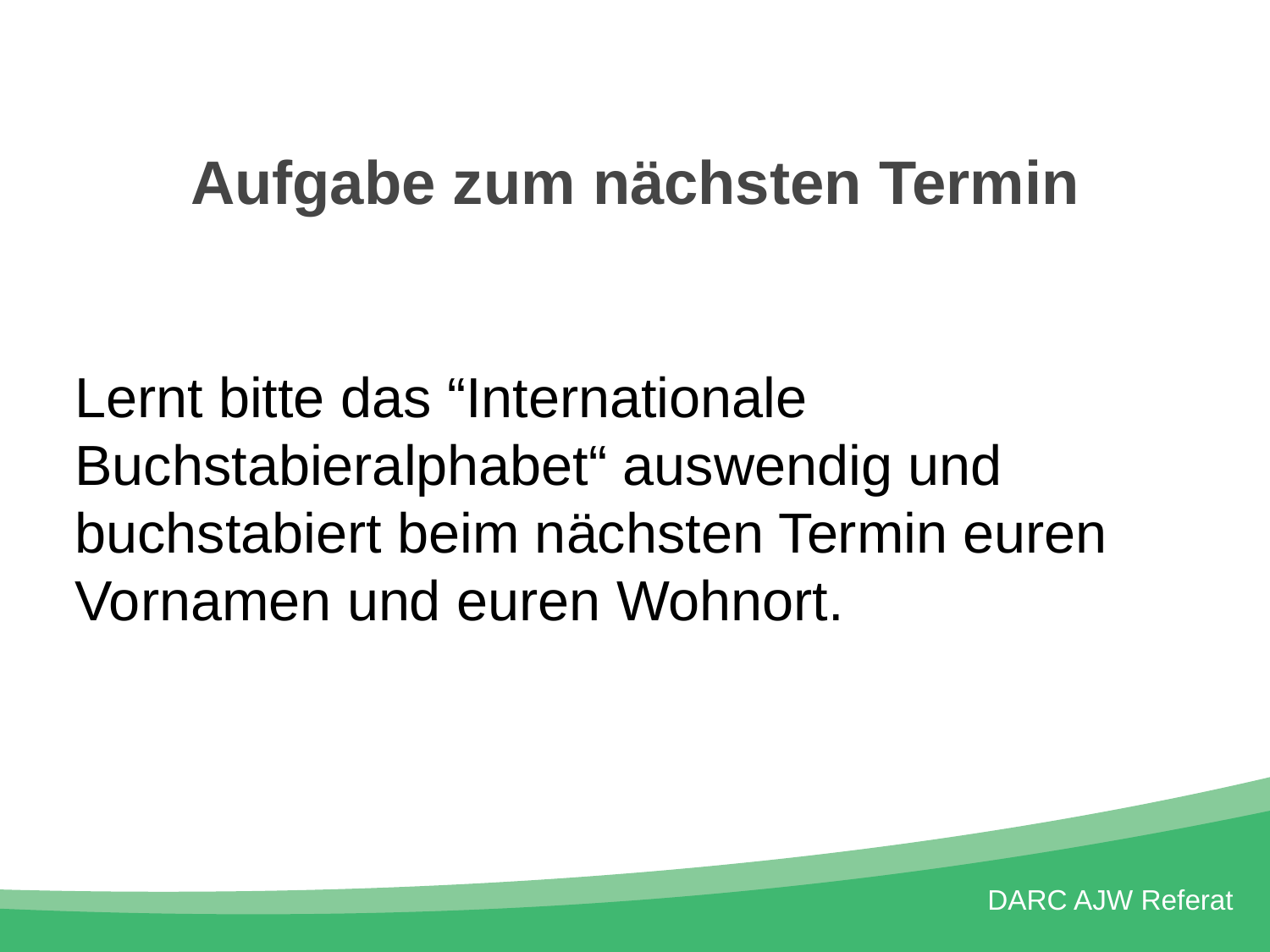

# Aufgabe zum nächsten Termin

Lernt bitte das “Internationale Buchstabieralphabet“ auswendig und buchstabiert beim nächsten Termin euren Vornamen und euren Wohnort.